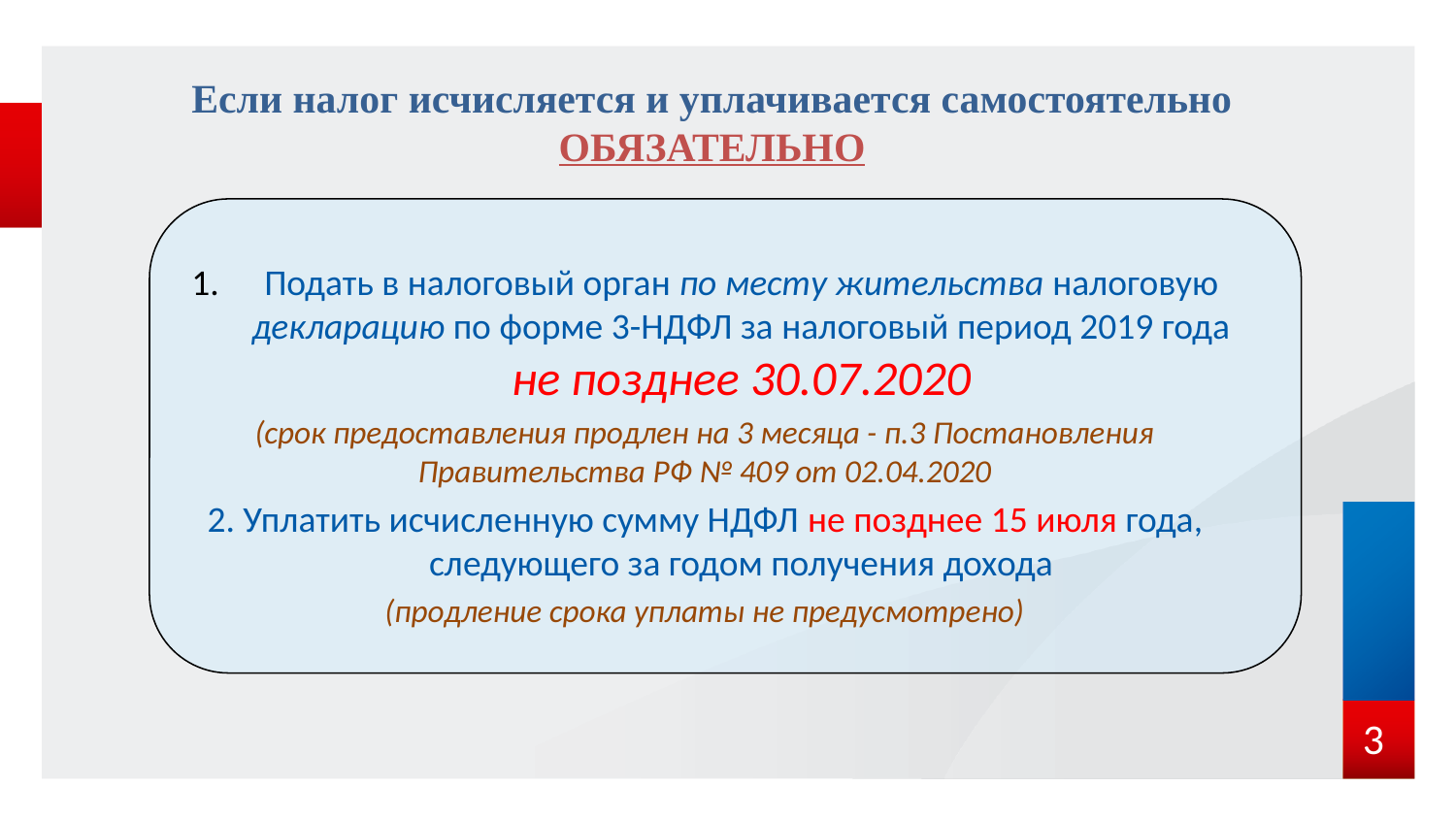

# Если налог исчисляется и уплачивается самостоятельно ОБЯЗАТЕЛЬНО

Подать в налоговый орган по месту жительства налоговую декларацию по форме 3-НДФЛ за налоговый период 2019 года не позднее 30.07.2020
(срок предоставления продлен на 3 месяца - п.3 Постановления Правительства РФ № 409 от 02.04.2020
2. Уплатить исчисленную сумму НДФЛ не позднее 15 июля года, следующего за годом получения дохода
(продление срока уплаты не предусмотрено)

3